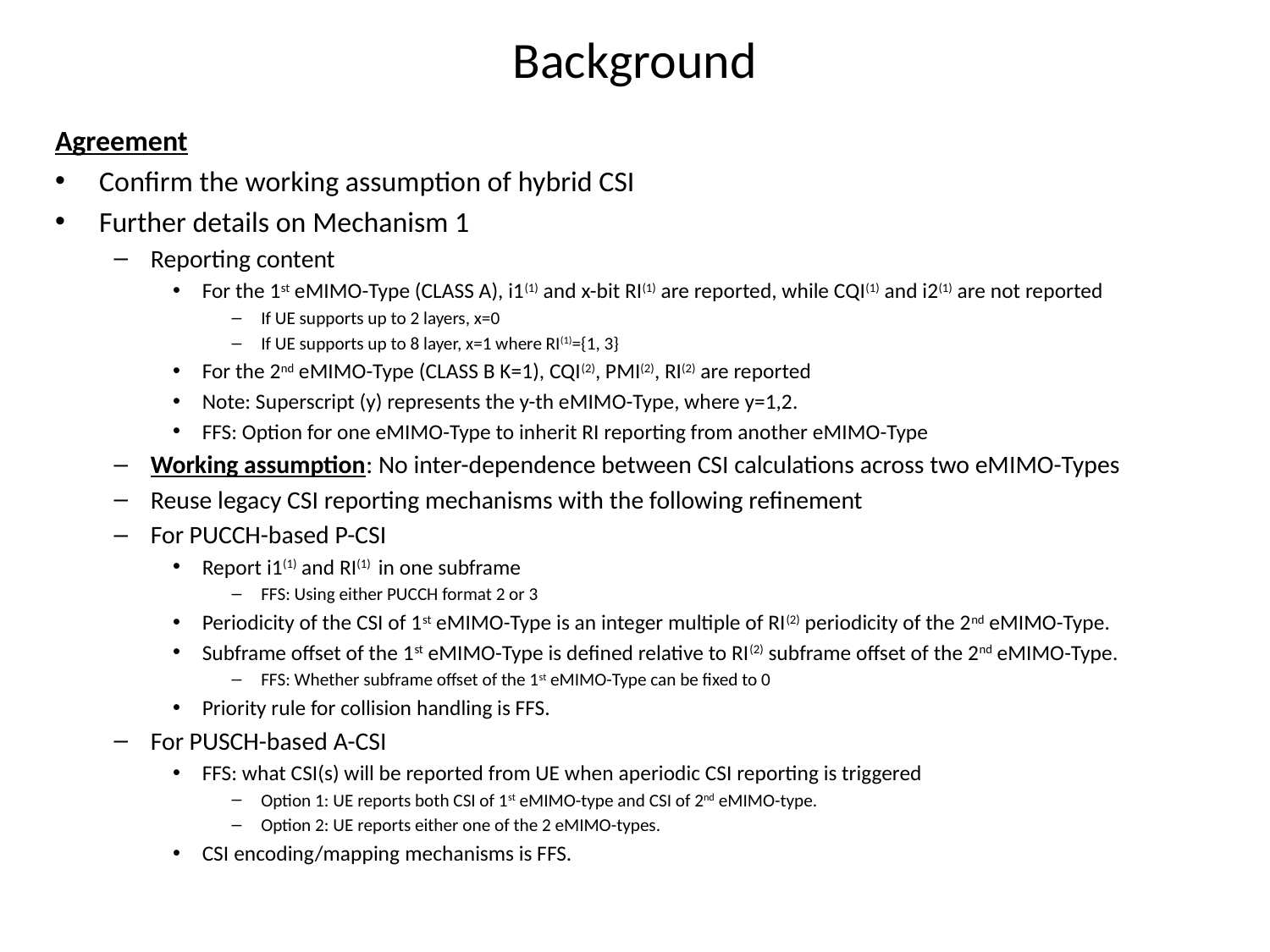

# Background
Agreement
Confirm the working assumption of hybrid CSI
Further details on Mechanism 1
Reporting content
For the 1st eMIMO-Type (CLASS A), i1(1) and x-bit RI(1) are reported, while CQI(1) and i2(1) are not reported
If UE supports up to 2 layers, x=0
If UE supports up to 8 layer, x=1 where RI(1)={1, 3}
For the 2nd eMIMO-Type (CLASS B K=1), CQI(2), PMI(2), RI(2) are reported
Note: Superscript (y) represents the y-th eMIMO-Type, where y=1,2.
FFS: Option for one eMIMO-Type to inherit RI reporting from another eMIMO-Type
Working assumption: No inter-dependence between CSI calculations across two eMIMO-Types
Reuse legacy CSI reporting mechanisms with the following refinement
For PUCCH-based P-CSI
Report i1(1) and RI(1)  in one subframe
FFS: Using either PUCCH format 2 or 3
Periodicity of the CSI of 1st eMIMO-Type is an integer multiple of RI(2) periodicity of the 2nd eMIMO-Type.
Subframe offset of the 1st eMIMO-Type is defined relative to RI(2) subframe offset of the 2nd eMIMO-Type.
FFS: Whether subframe offset of the 1st eMIMO-Type can be fixed to 0
Priority rule for collision handling is FFS.
For PUSCH-based A-CSI
FFS: what CSI(s) will be reported from UE when aperiodic CSI reporting is triggered
Option 1: UE reports both CSI of 1st eMIMO-type and CSI of 2nd eMIMO-type.
Option 2: UE reports either one of the 2 eMIMO-types.
CSI encoding/mapping mechanisms is FFS.